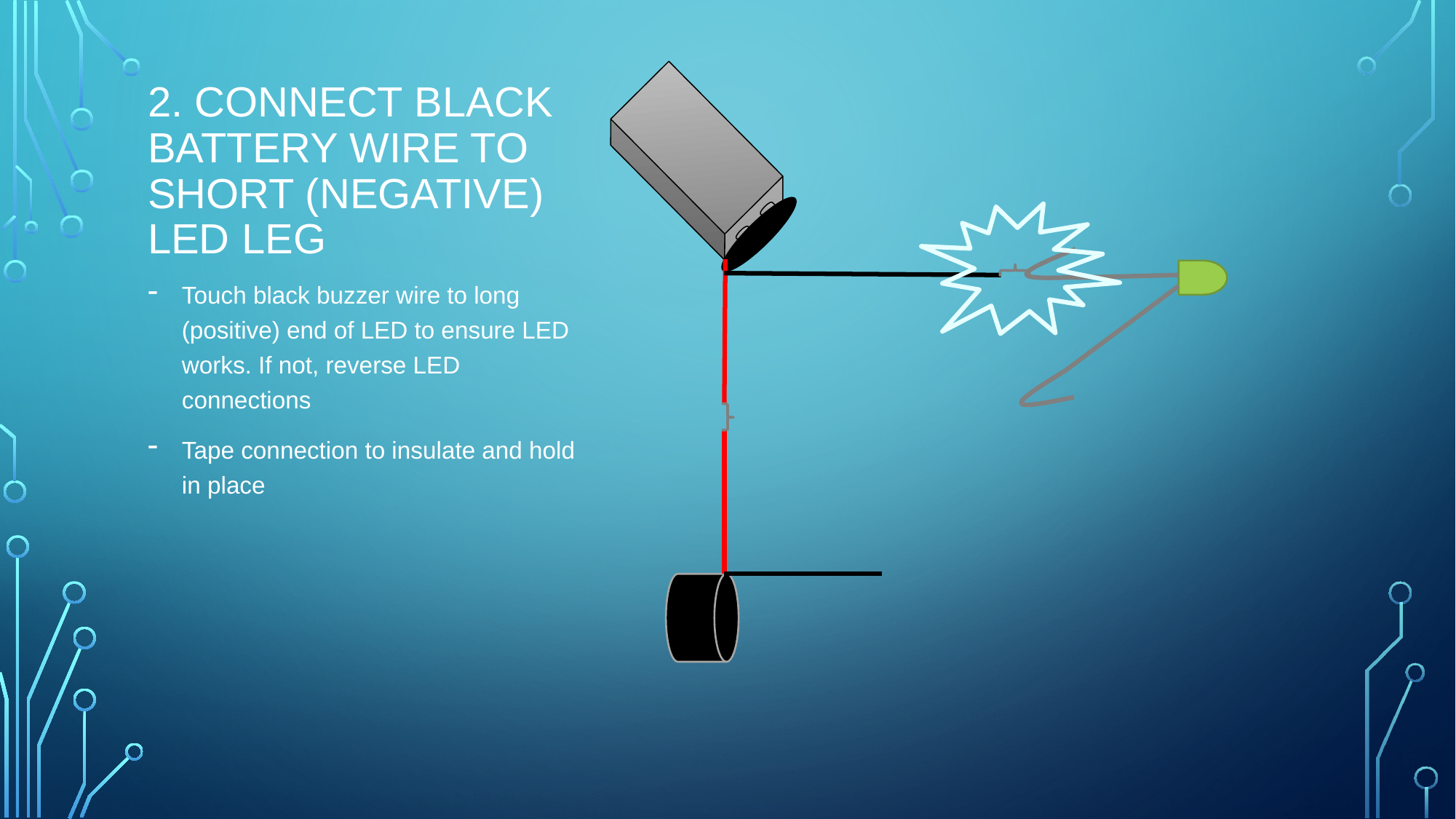

# 2. Connect black battery wire to Short (negative) LED leg

Touch black buzzer wire to long (positive) end of LED to ensure LED works. If not, reverse LED connections
Tape connection to insulate and hold in place